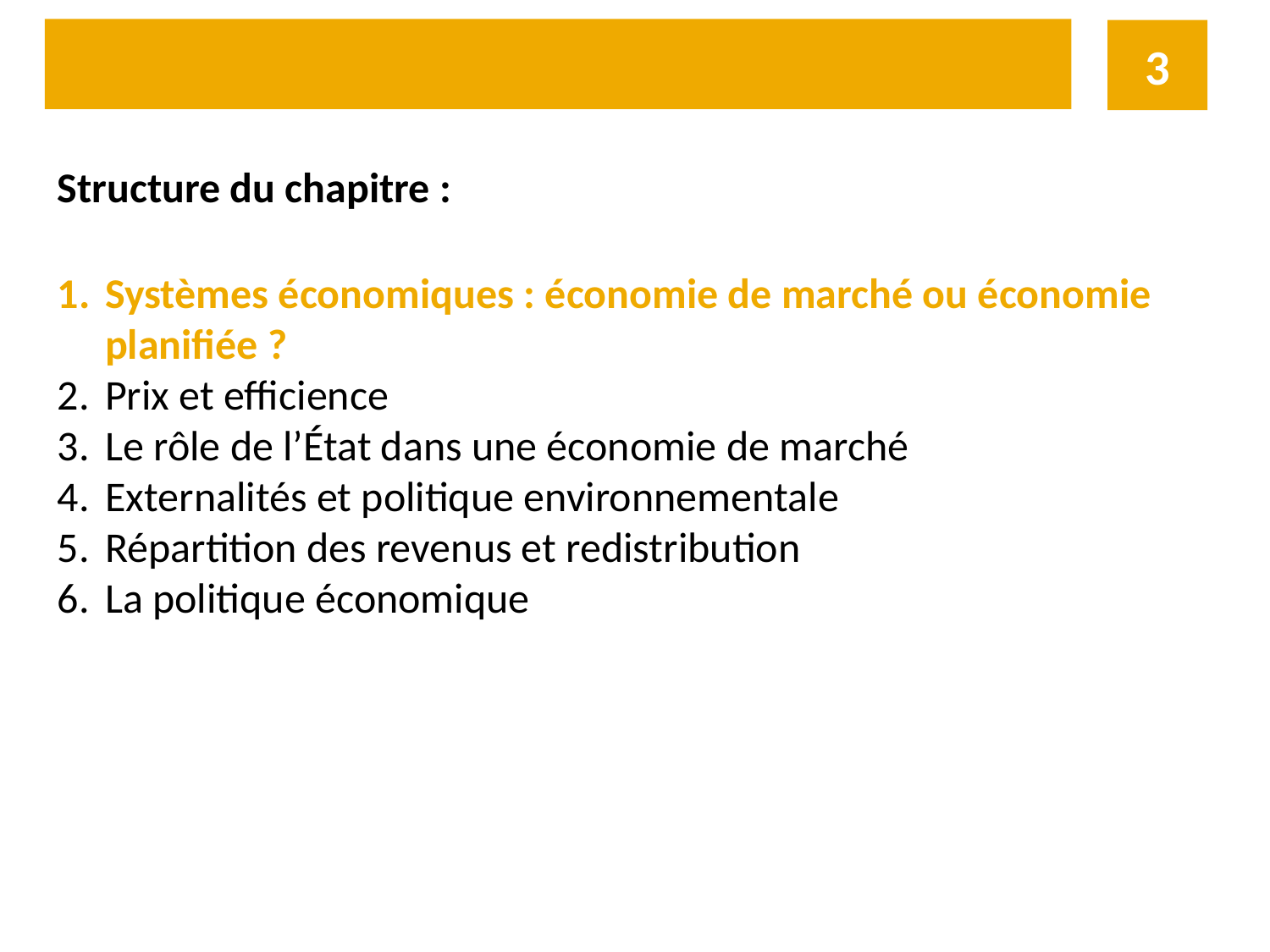

3

Structure du chapitre :

Systèmes économiques : économie de marché ou économie planifiée ?
Prix et efficience
Le rôle de l’État dans une économie de marché
Externalités et politique environnementale
Répartition des revenus et redistribution
La politique économique